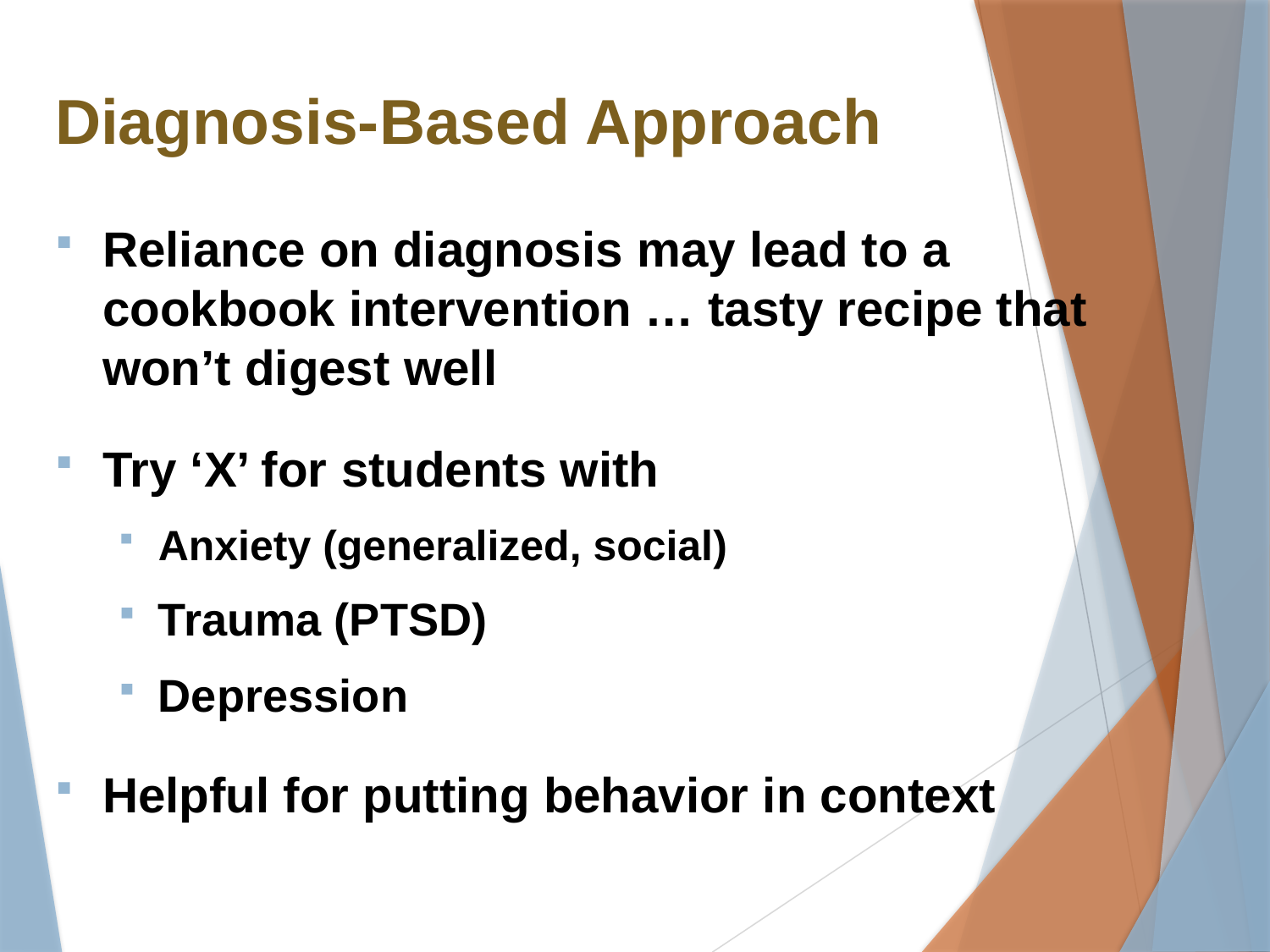

# Diagnosis-Based Approach
Reliance on diagnosis may lead to a cookbook intervention … tasty recipe that won’t digest well
Try ‘X’ for students with
Anxiety (generalized, social)
Trauma (PTSD)
Depression
Helpful for putting behavior in context